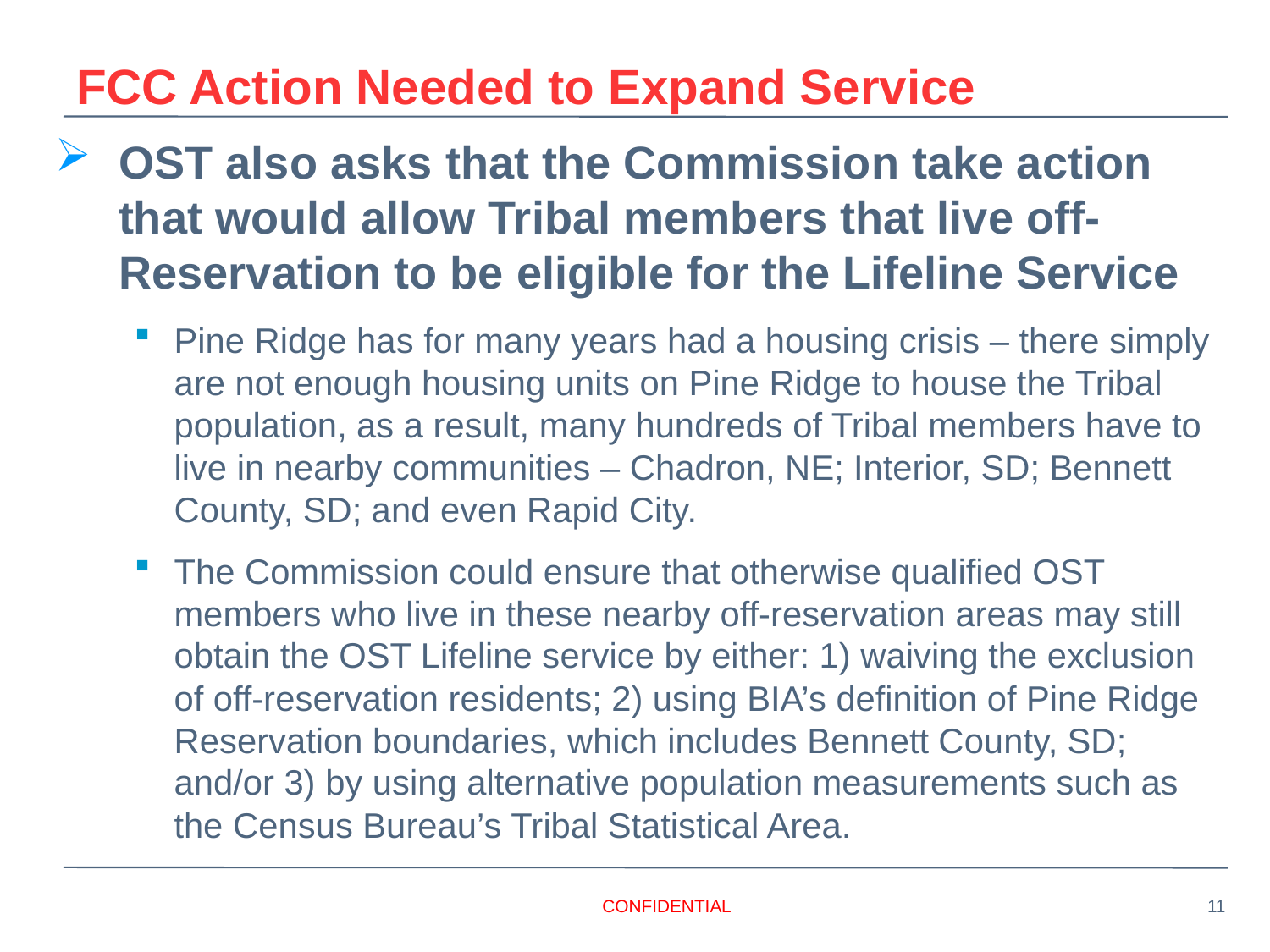

# FCC Action Needed to Expand Service
OST also asks that the Commission take action that would allow Tribal members that live off-Reservation to be eligible for the Lifeline Service
Pine Ridge has for many years had a housing crisis – there simply are not enough housing units on Pine Ridge to house the Tribal population, as a result, many hundreds of Tribal members have to live in nearby communities – Chadron, NE; Interior, SD; Bennett County, SD; and even Rapid City.
The Commission could ensure that otherwise qualified OST members who live in these nearby off-reservation areas may still obtain the OST Lifeline service by either: 1) waiving the exclusion of off-reservation residents; 2) using BIA’s definition of Pine Ridge Reservation boundaries, which includes Bennett County, SD; and/or 3) by using alternative population measurements such as the Census Bureau’s Tribal Statistical Area.

11